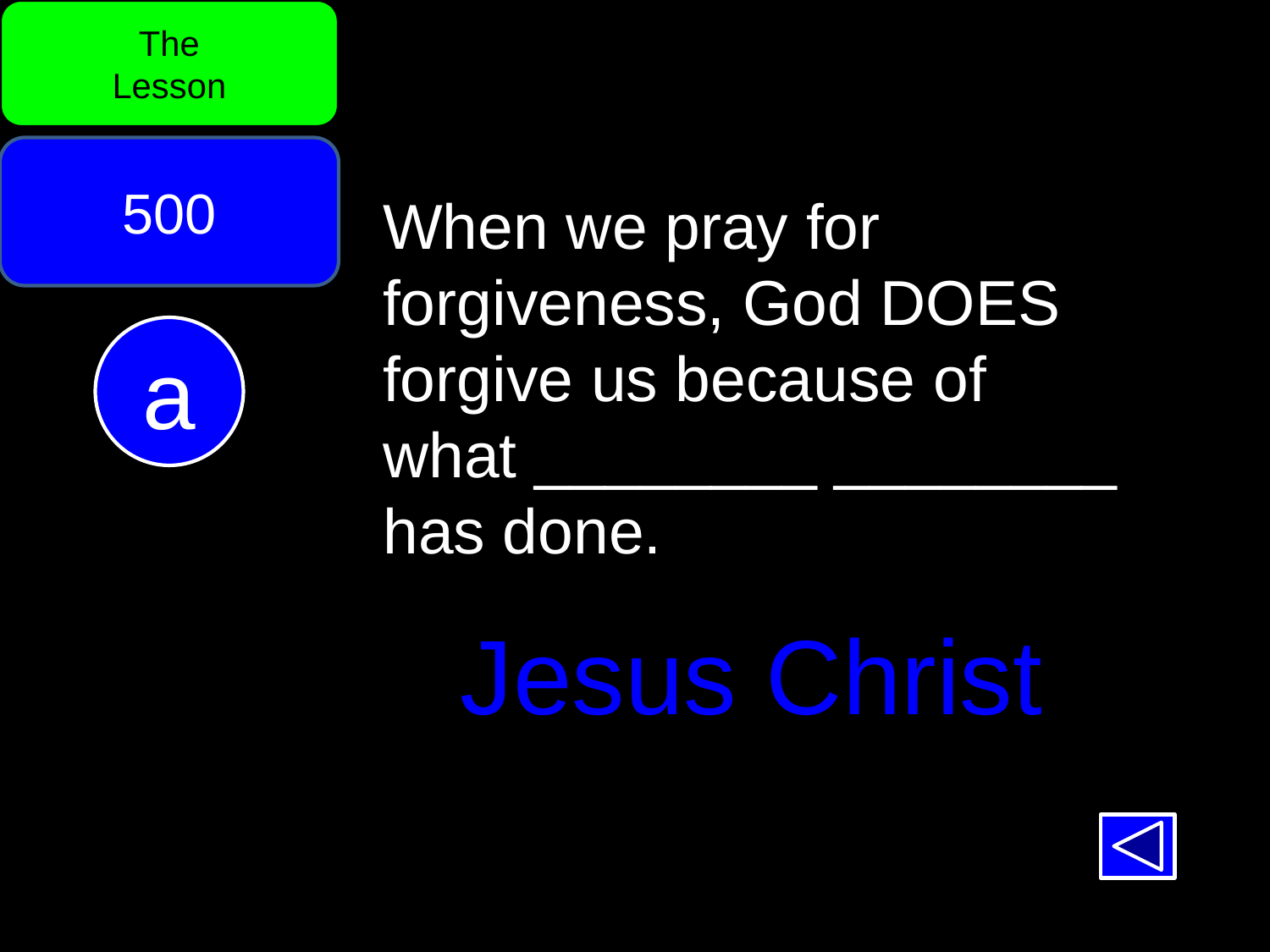

The
Lesson
500
When we pray for
forgiveness, God DOES
forgive us because of
what ________ ________
has done.
a
Jesus Christ